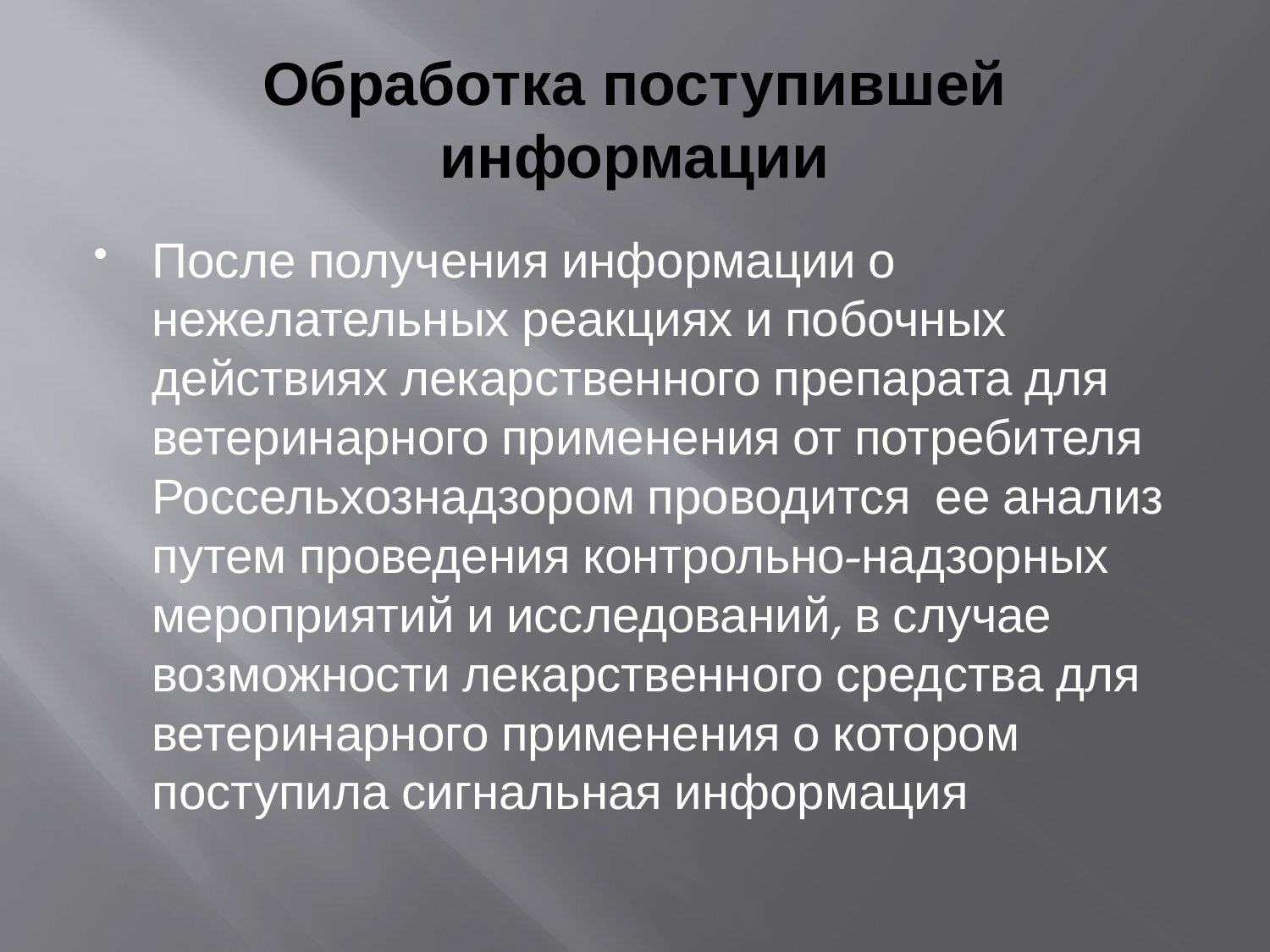

# Обработка поступившей информации
После получения информации о нежелательных реакциях и побочных действиях лекарственного препарата для ветеринарного применения от потребителя Россельхознадзором проводится  ее анализ путем проведения контрольно-надзорных мероприятий и исследований, в случае возможности лекарственного средства для ветеринарного применения о котором поступила сигнальная информация